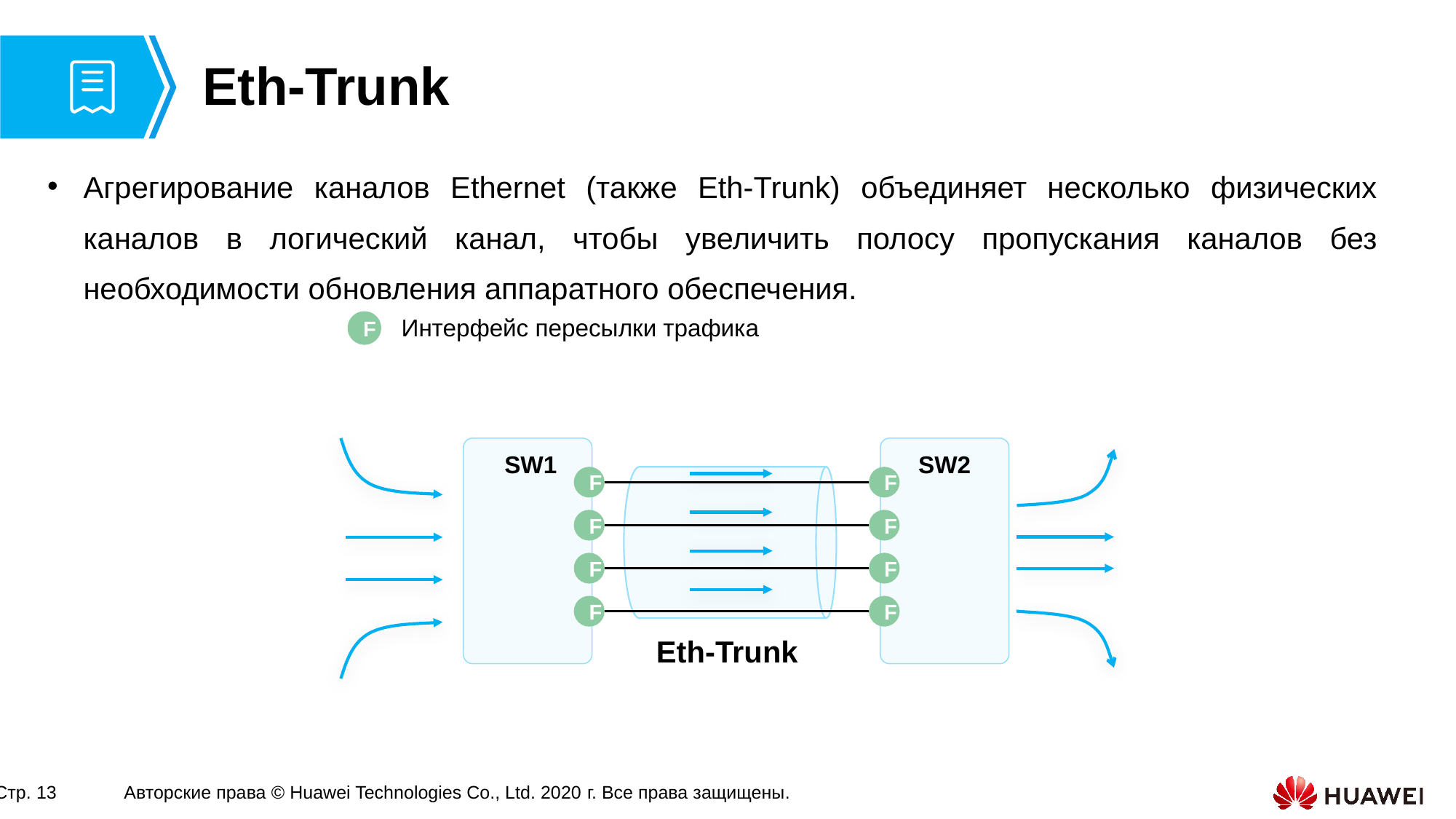

# Eth-Trunk
Агрегирование каналов Ethernet (также Eth-Trunk) объединяет несколько физических каналов в логический канал, чтобы увеличить полосу пропускания каналов без необходимости обновления аппаратного обеспечения.
Интерфейс пересылки трафика
F

SW1
SW2

F
F

F
F
F
F
F
F
Eth-Trunk